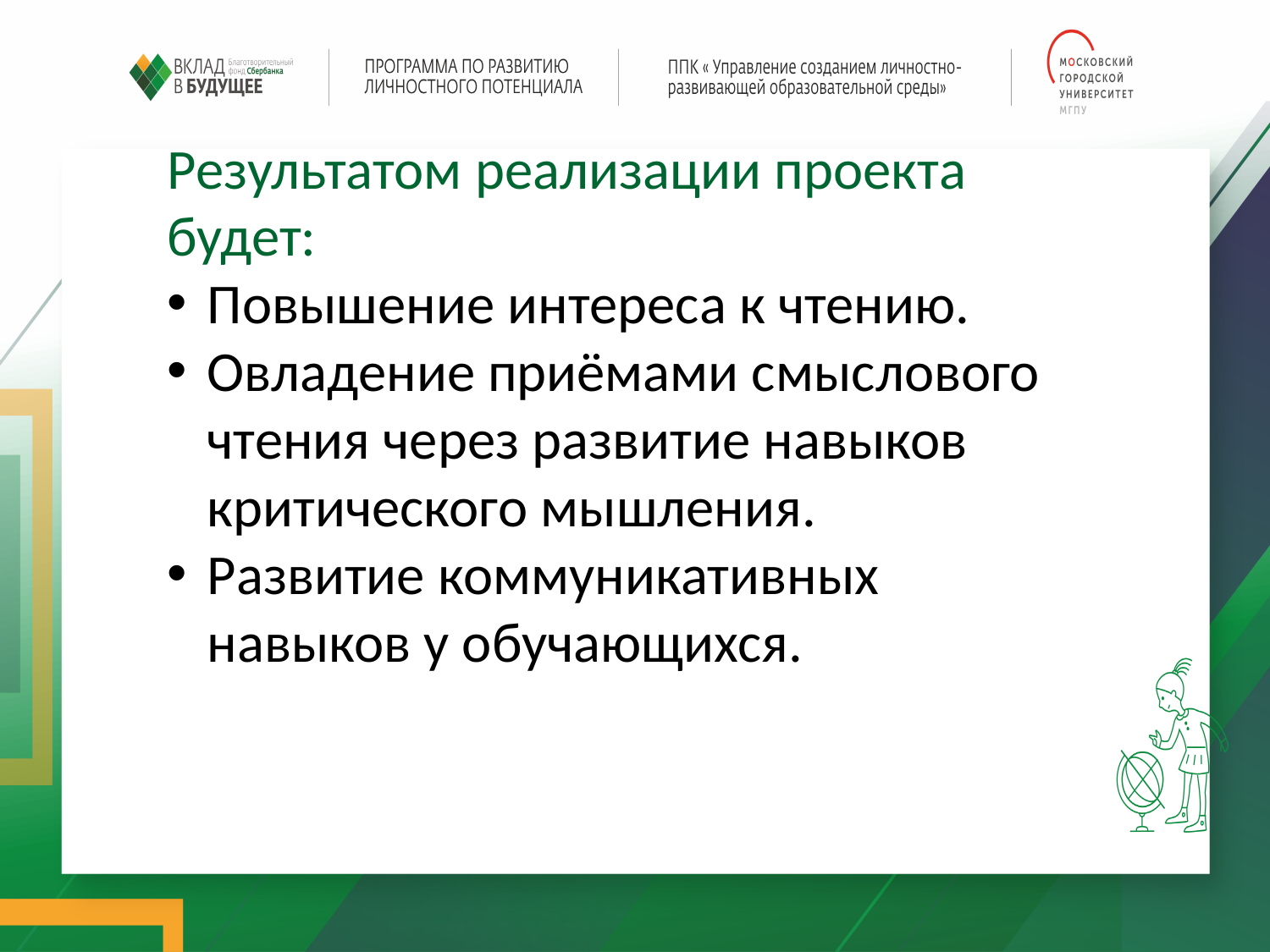

Результатом реализации проекта будет:
Повышение интереса к чтению.
Овладение приёмами смыслового чтения через развитие навыков критического мышления.
Развитие коммуникативных навыков у обучающихся.
ИЗМЕНЕНИЯ В ПРЕДМЕТНО-ПРОСТРАНСТВЕННОЙ СРЕДЕ